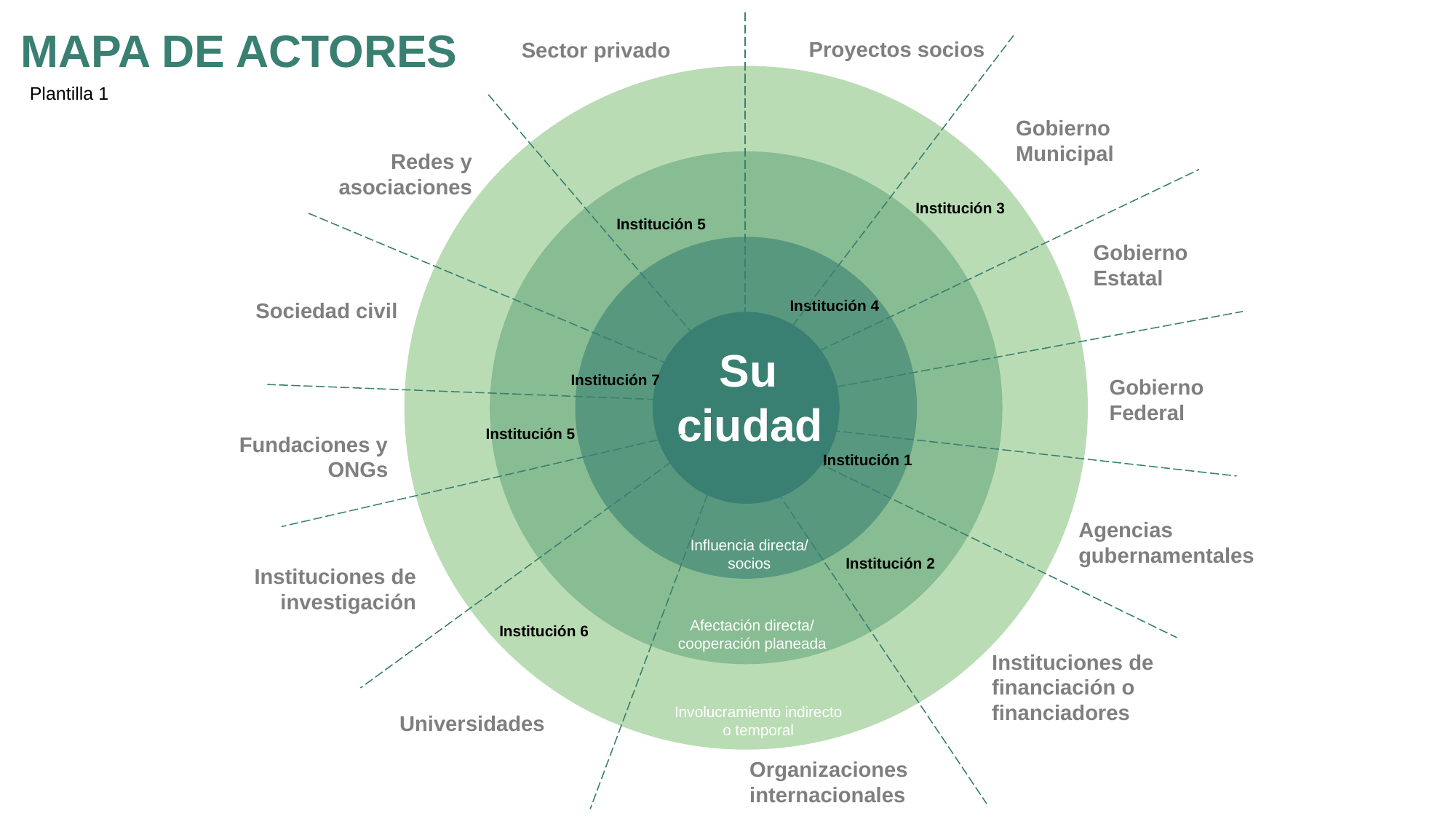

Proyectos socios
Sector privado
Gobierno Municipal
Redes y asociaciones
Gobierno Estatal
Sociedad civil
Gobierno Federal
Fundaciones y ONGs
Agencias gubernamentales
Instituciones de investigación

Instituciones de financiación o financiadores
Universidades
Organizaciones internacionales

Institución 3
Institución 5
Institución 4
Su ciudad
Institución 7
Institución 5
Institución 1
Influencia directa/
socios
Institución 2
Afectación directa/ cooperación planeada
Institución 6
Involucramiento indirecto o temporal
MAPA DE ACTORES
Plantilla 1